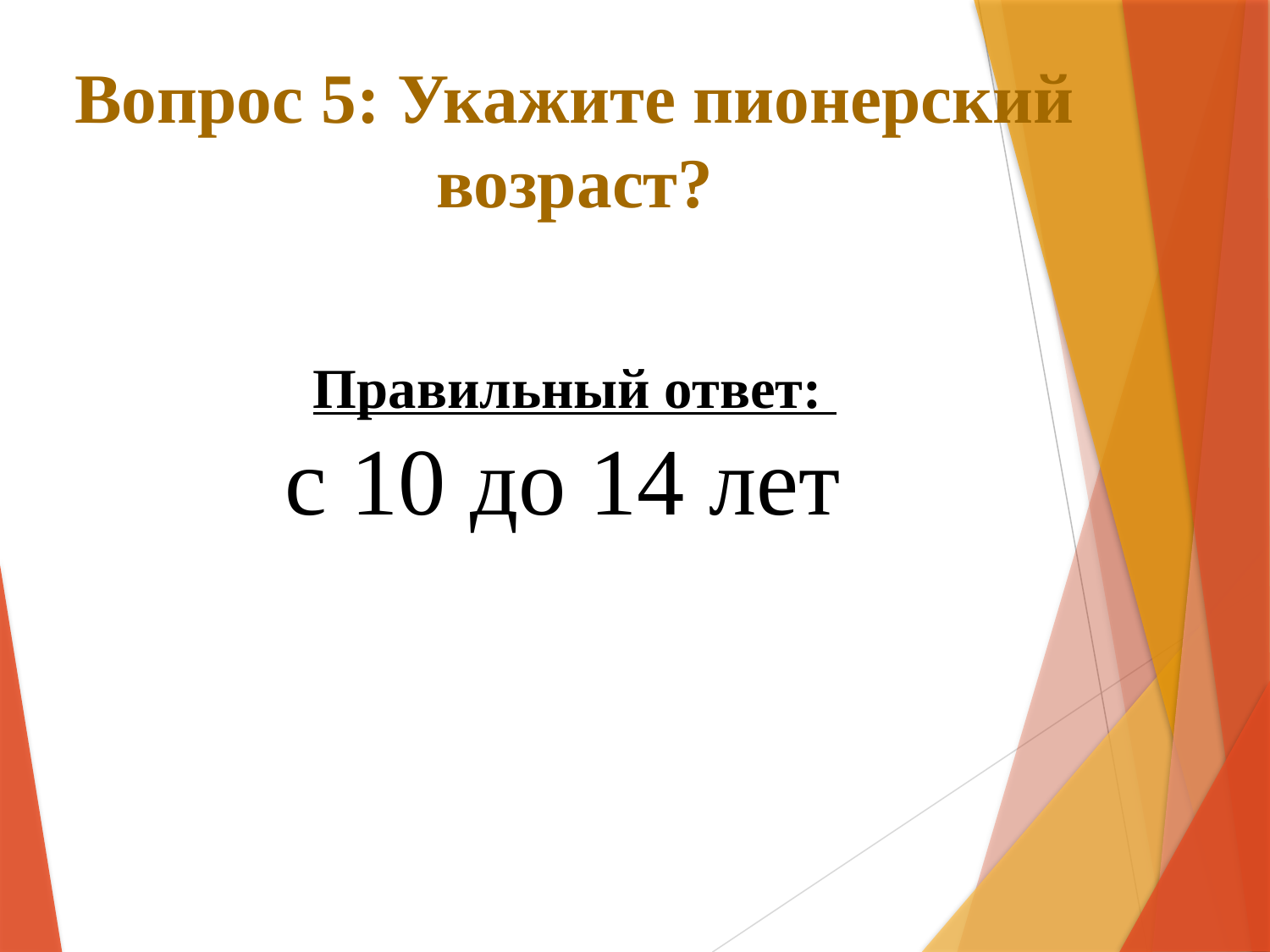

# Вопрос 5: Укажите пионерский возраст?
Правильный ответ:
с 10 до 14 лет